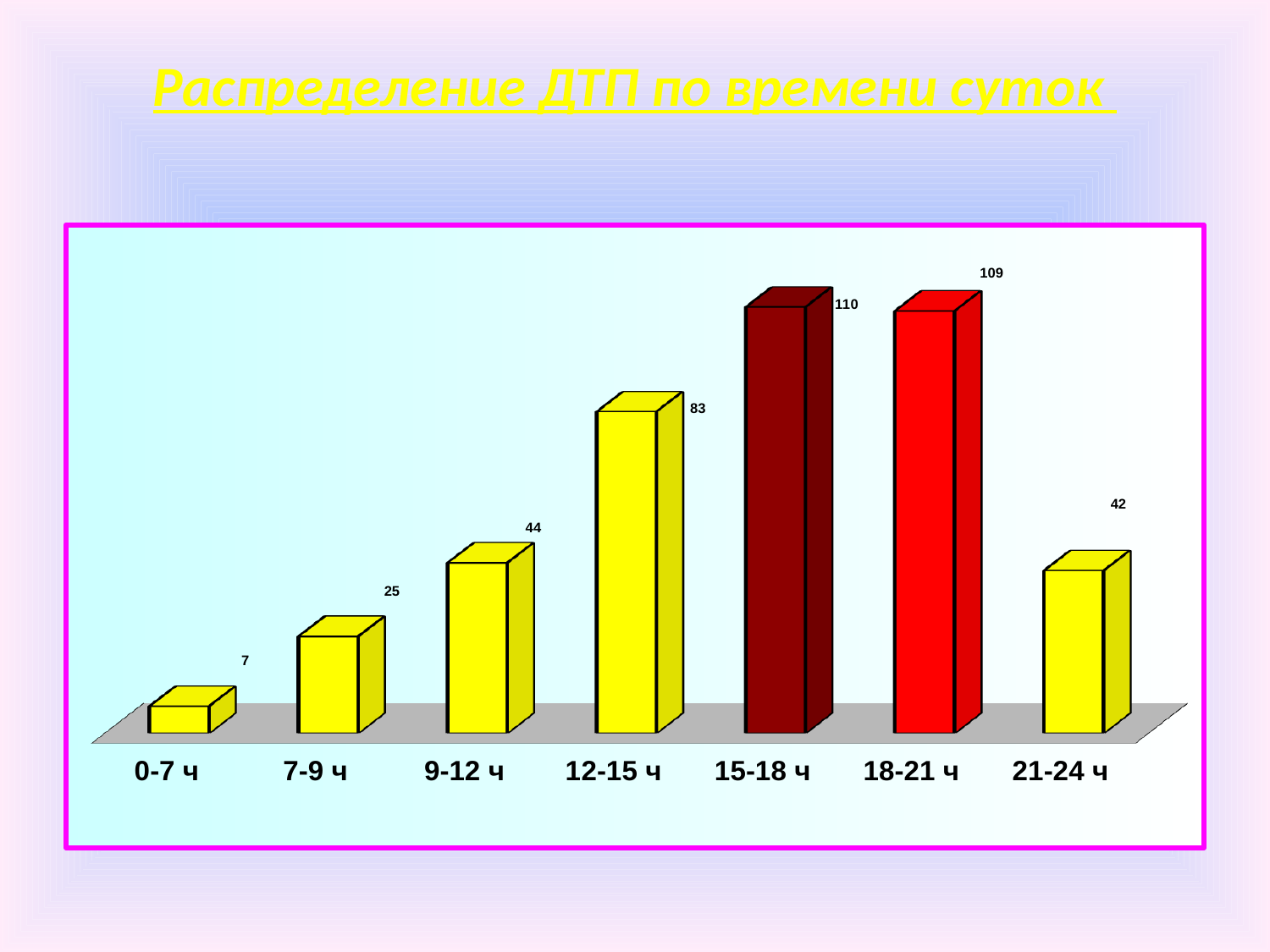

# Распределение ДТП по времени суток

[unsupported chart]